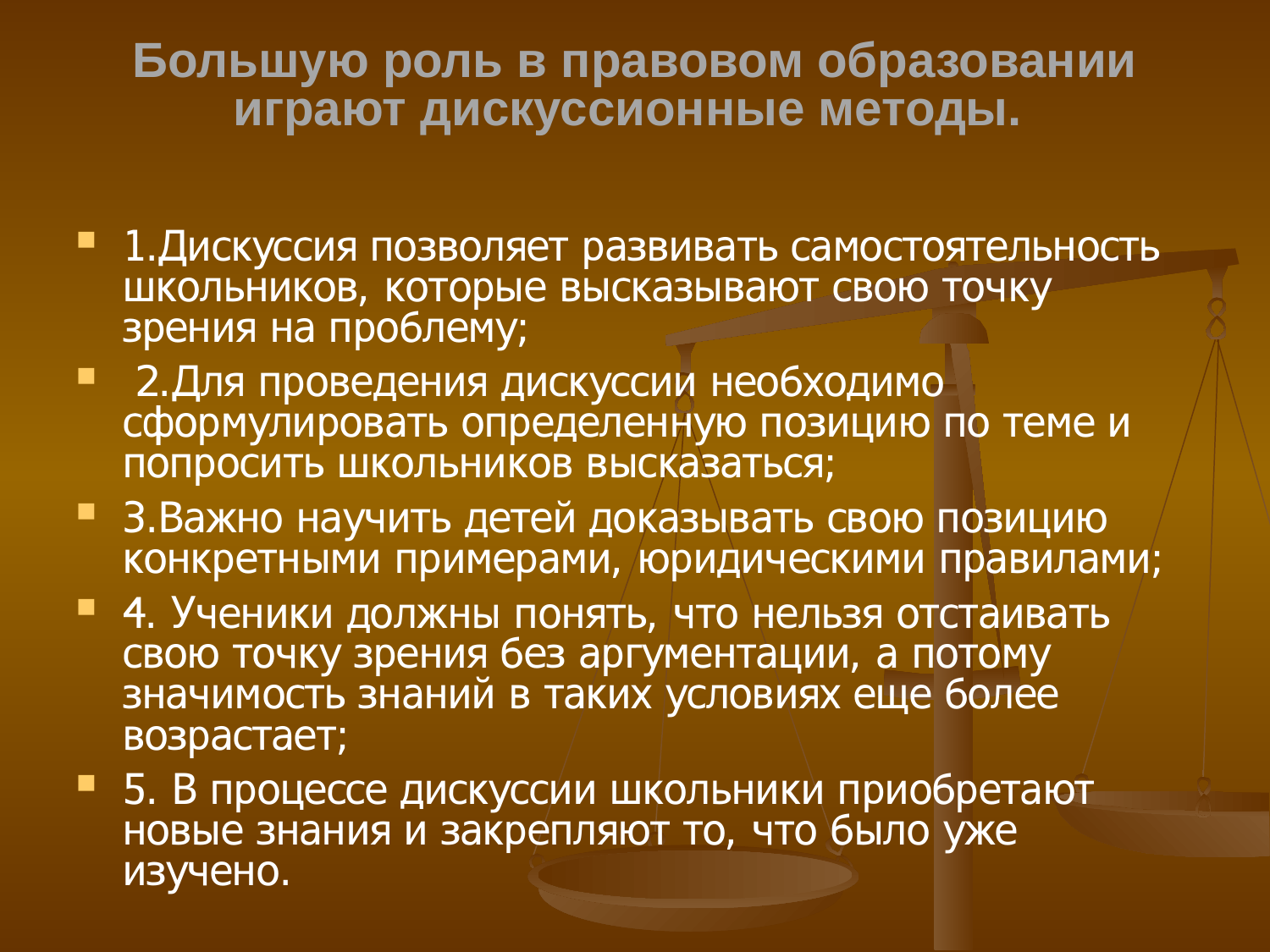

# Большую роль в правовом образовании играют дискуссионные методы.
1.Дискуссия позволяет развивать самостоятельность школьников, которые высказывают свою точку зрения на проблему;
 2.Для проведения дискуссии необходимо сформулировать определенную позицию по теме и попросить школьников высказаться;
3.Важно научить детей доказывать свою позицию конкретными примерами, юридическими правилами;
4. Ученики должны понять, что нельзя отстаивать свою точку зрения без аргументации, а потому значимость знаний в таких условиях еще более возрастает;
5. В процессе дискуссии школьники приобретают новые знания и закрепляют то, что было уже изучено.